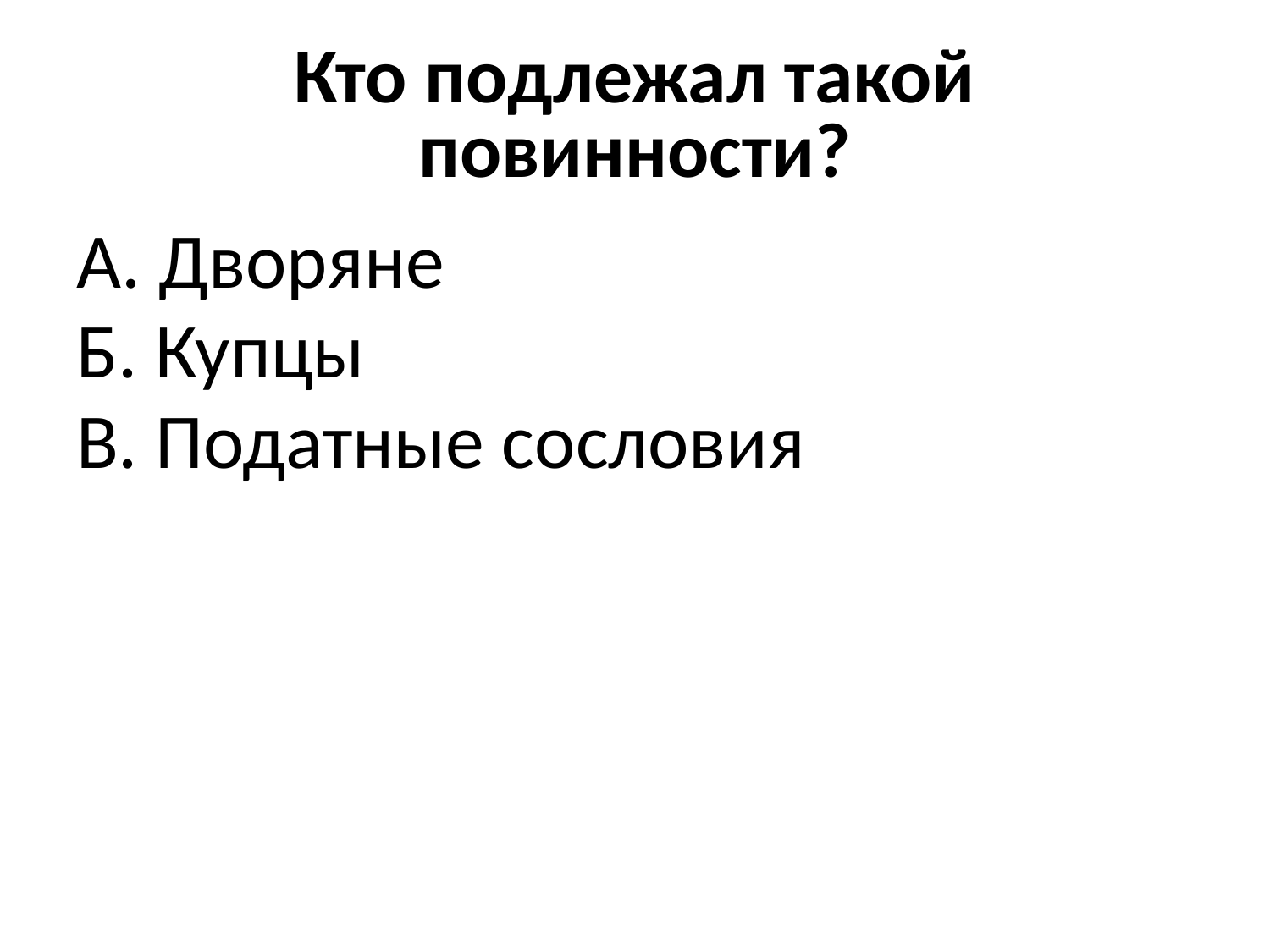

# Кто подлежал такой повинности?
А. Дворяне
Б. Купцы
В. Податные сословия